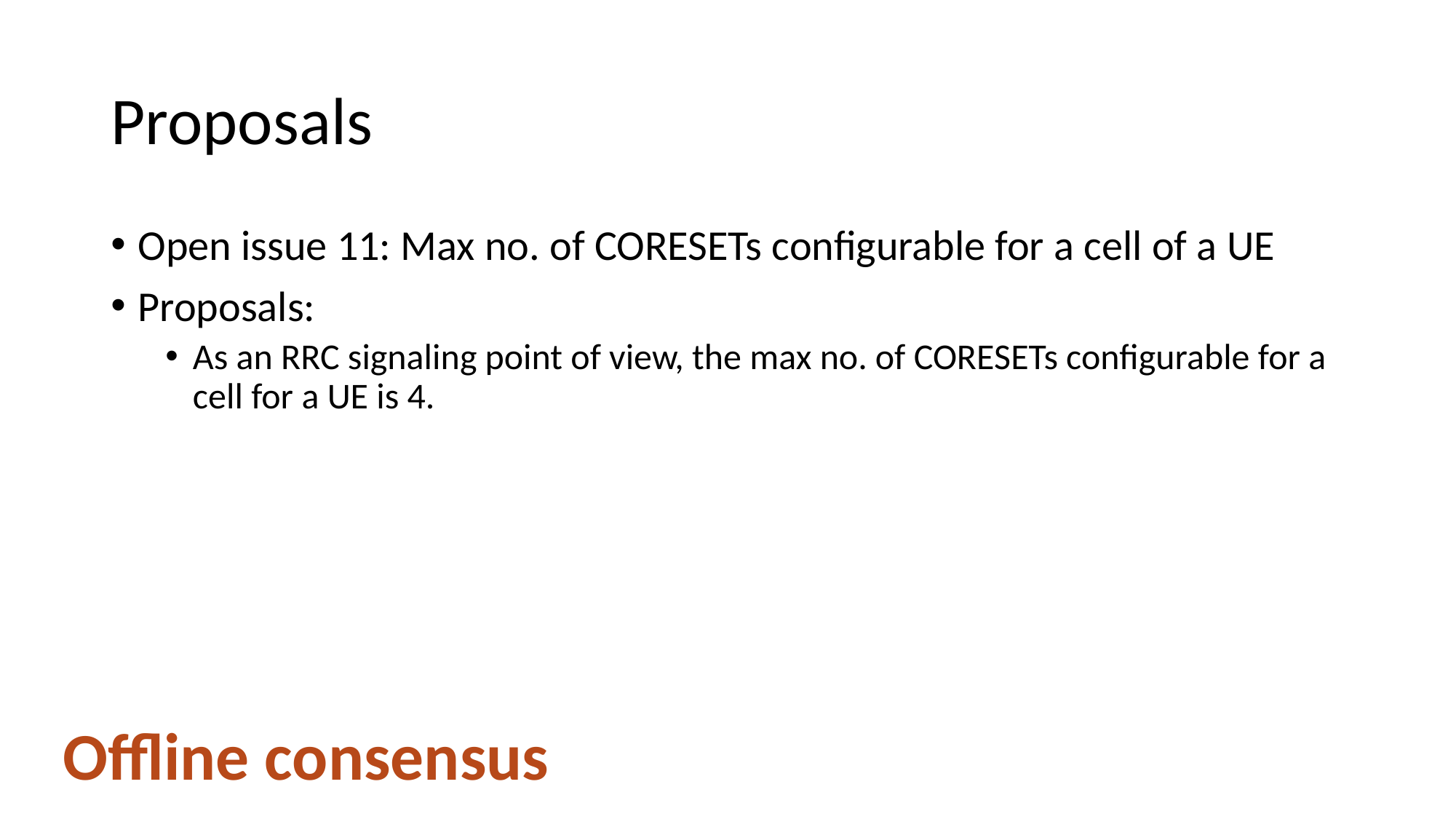

# Proposals
Open issue 11: Max no. of CORESETs configurable for a cell of a UE
Proposals:
As an RRC signaling point of view, the max no. of CORESETs configurable for a cell for a UE is 4.
Offline consensus